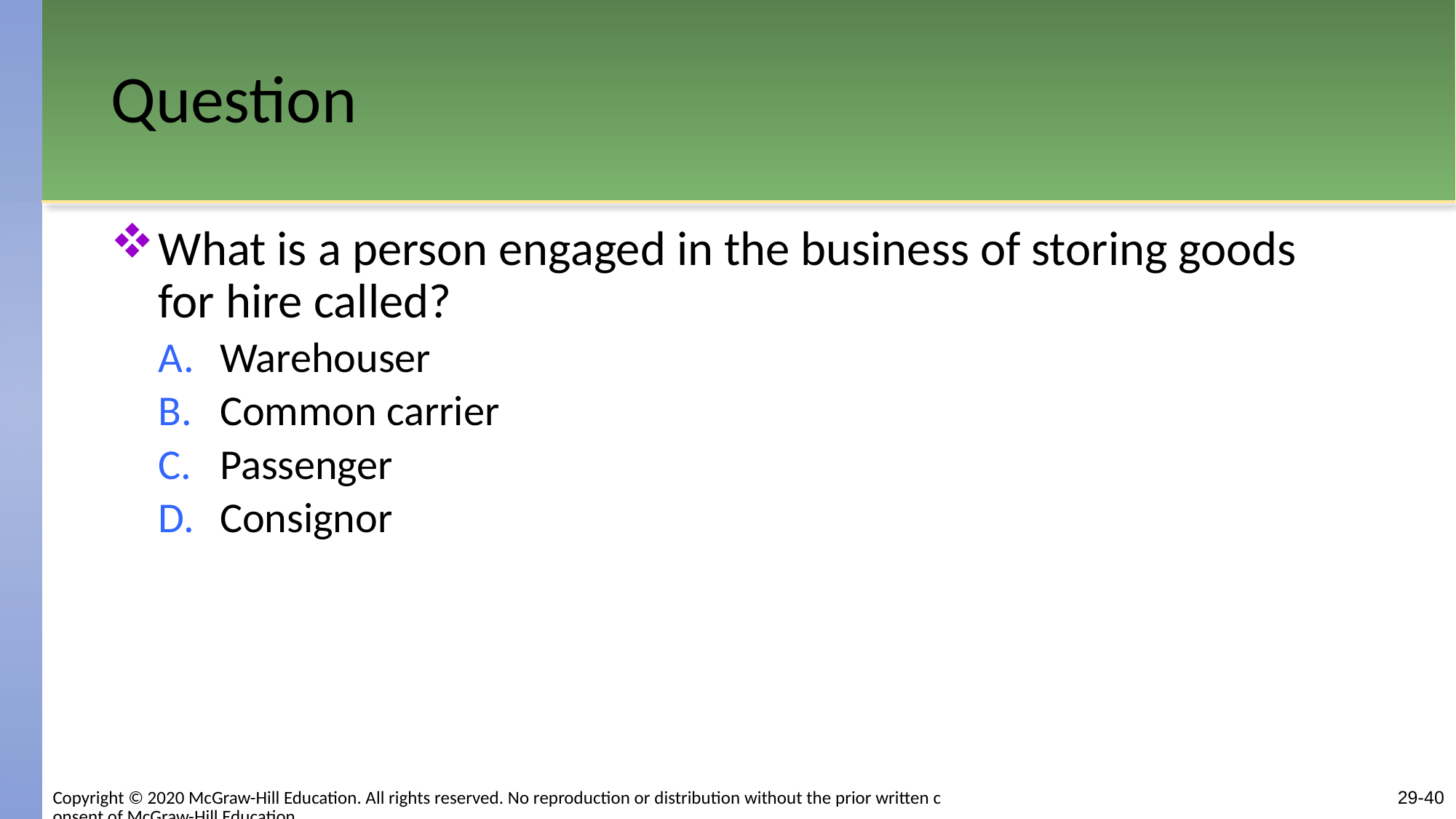

# Question
What is a person engaged in the business of storing goods for hire called?
Warehouser
Common carrier
Passenger
Consignor
Copyright © 2020 McGraw-Hill Education. All rights reserved. No reproduction or distribution without the prior written consent of McGraw-Hill Education.
29-40